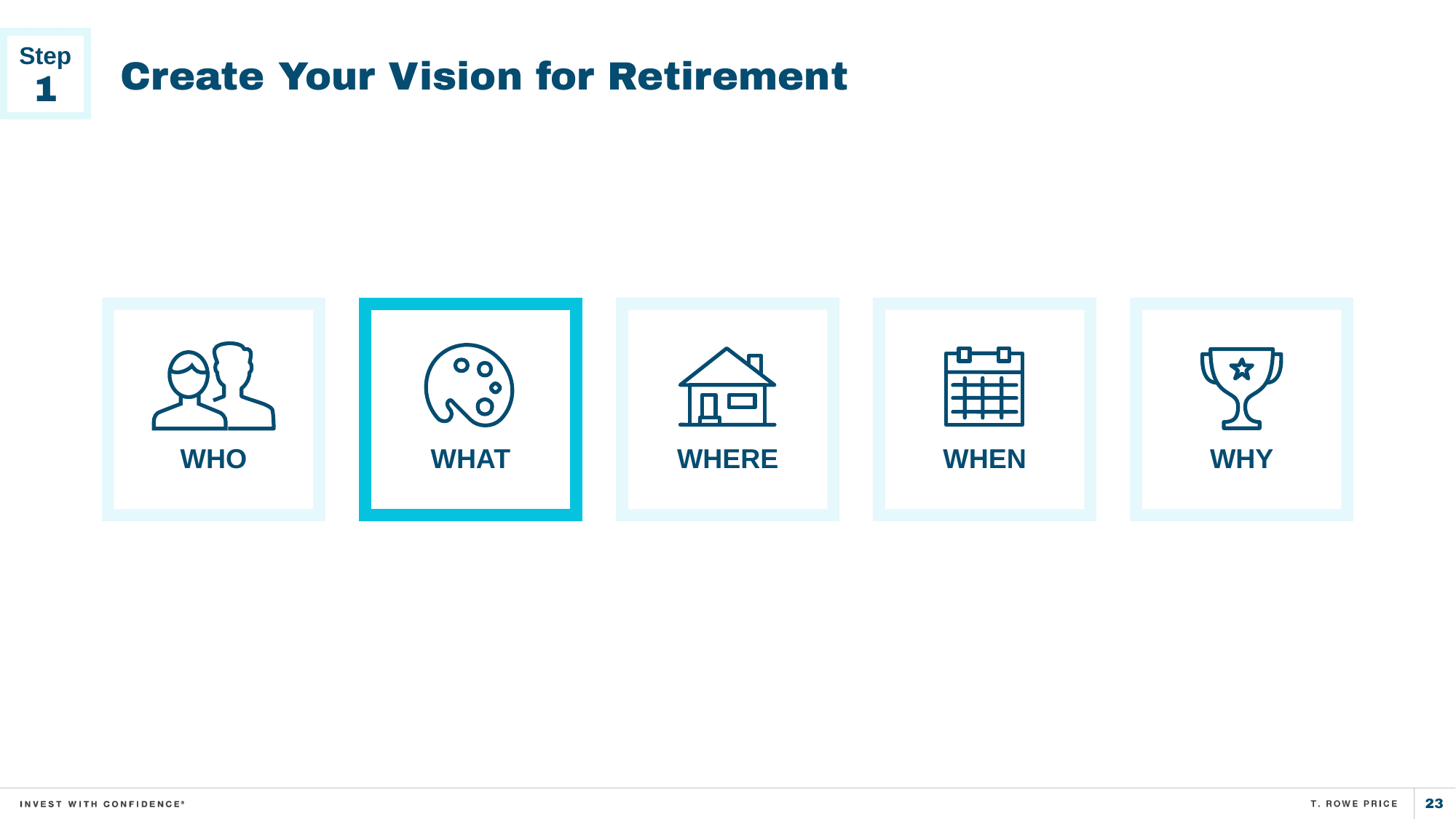

# Create Your Vision for Retirement
Step
1

WHO

WHAT

WHERE

WHEN

WHY